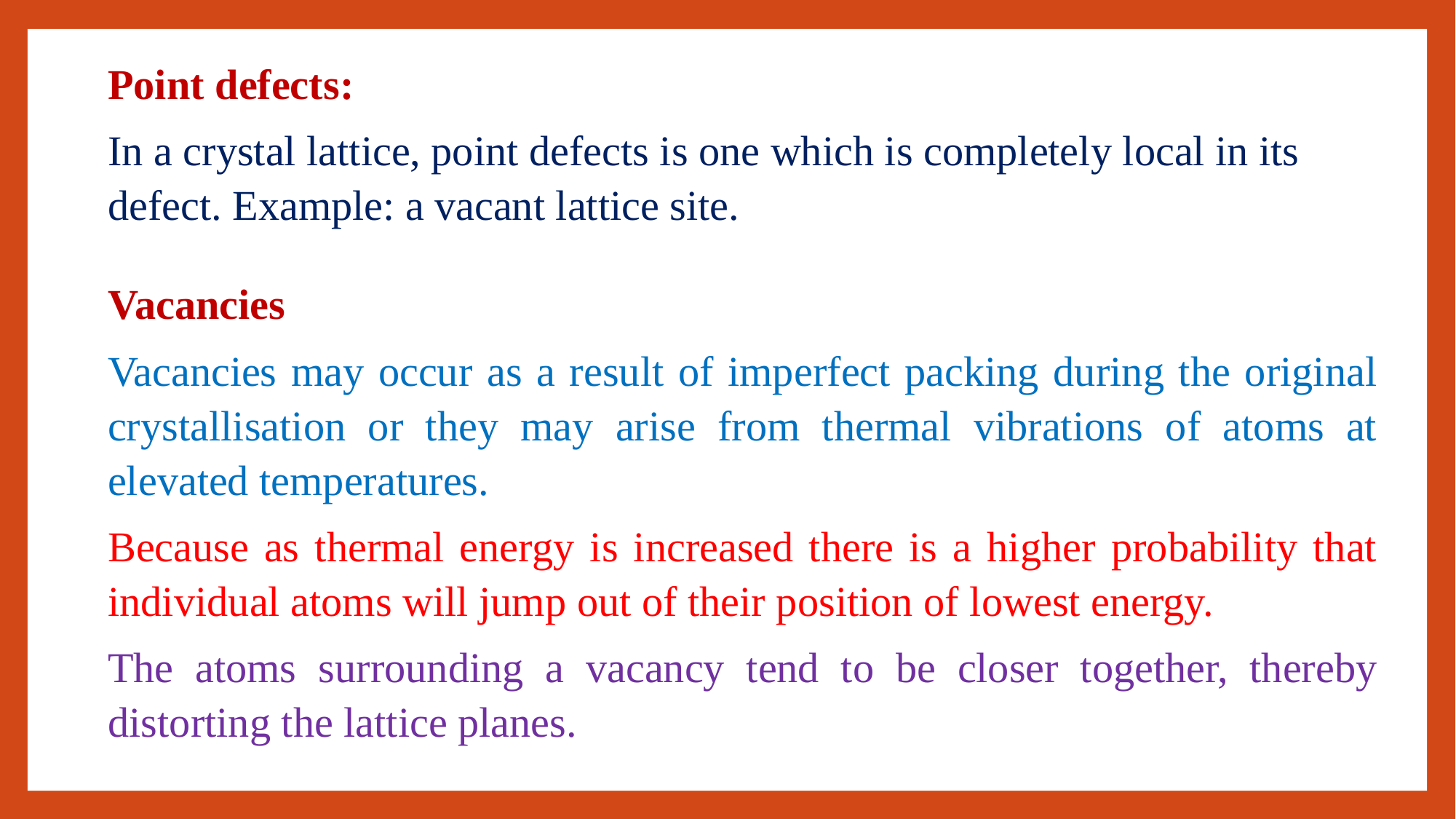

Point defects:
In a crystal lattice, point defects is one which is completely local in its defect. Example: a vacant lattice site.
Vacancies
Vacancies may occur as a result of imperfect packing during the original crystallisation or they may arise from thermal vibrations of atoms at elevated temperatures.
Because as thermal energy is increased there is a higher probability that individual atoms will jump out of their position of lowest energy.
The atoms surrounding a vacancy tend to be closer together, thereby distorting the lattice planes.